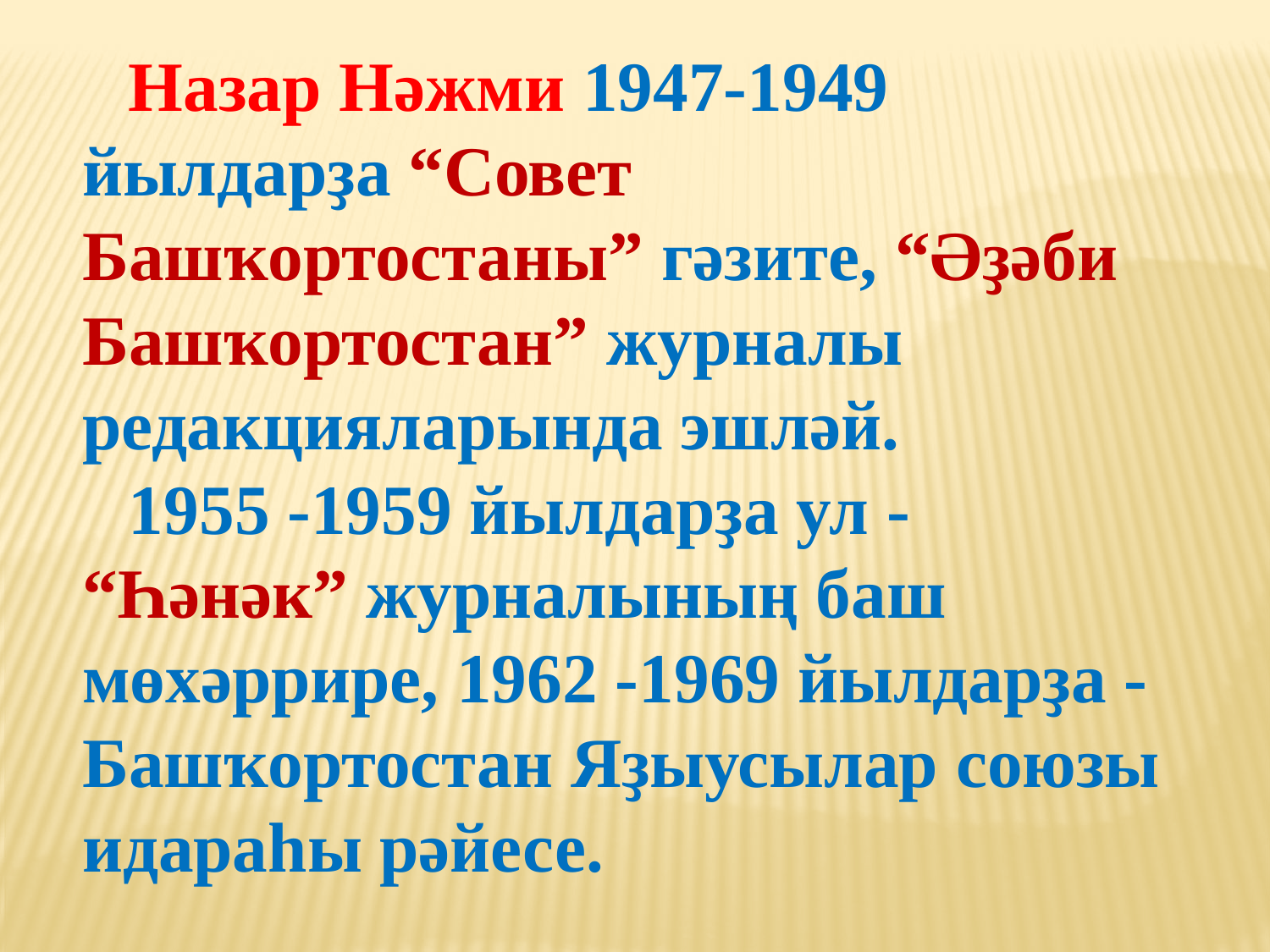

Назар Нәжми 1947-1949 йылдарҙа “Совет Башҡортостаны” гәзите, “Әҙәби Башҡортостан” журналы редакцияларында эшләй.
1955 -1959 йылдарҙа ул -  “Һәнәк” журналының баш мөхәррире, 1962 -1969 йылдарҙа -  Башҡортостан Яҙыусылар союзы идараһы рәйесе.